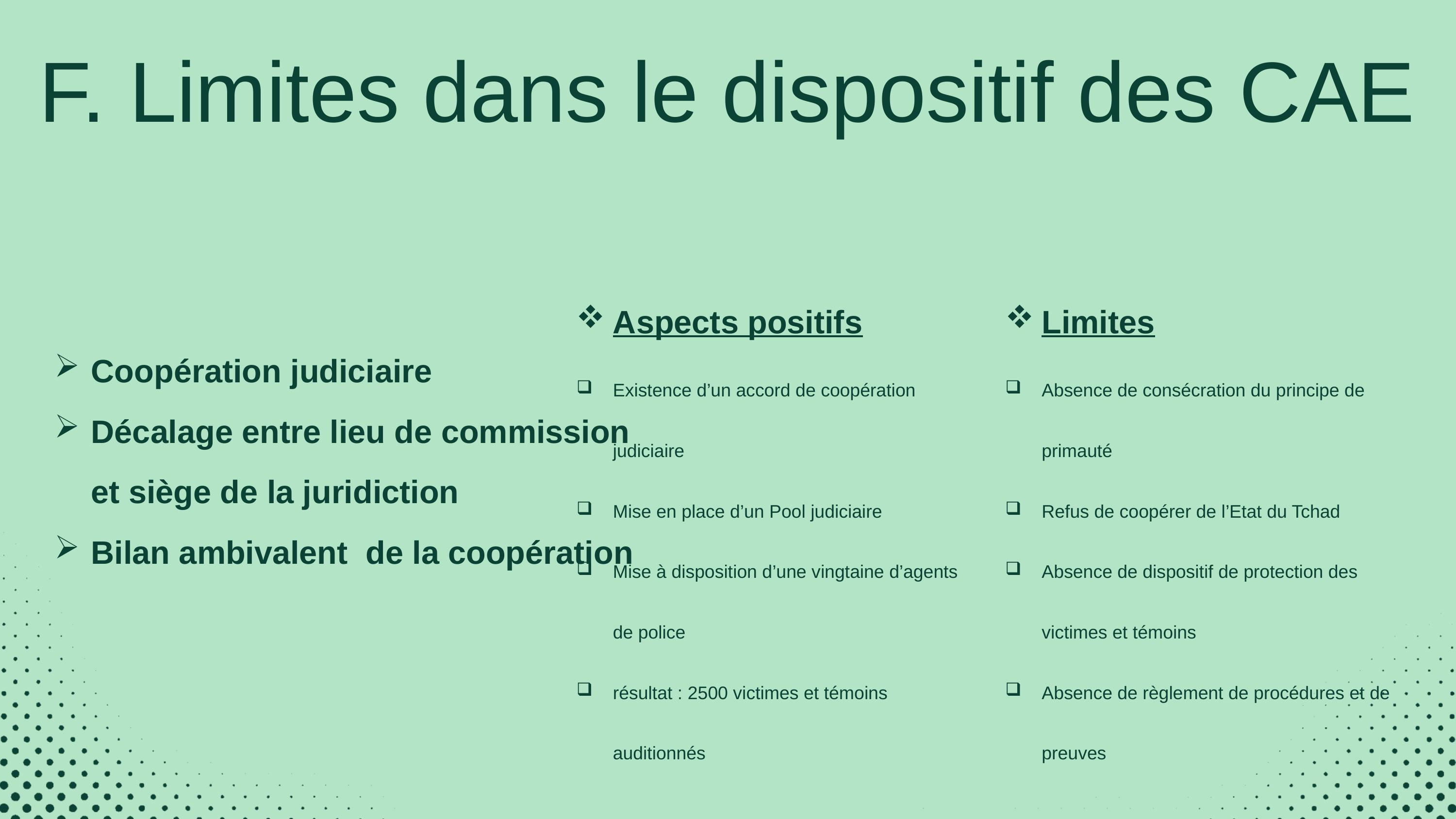

F. Limites dans le dispositif des CAE
Aspects positifs
Existence d’un accord de coopération judiciaire
Mise en place d’un Pool judiciaire
Mise à disposition d’une vingtaine d’agents de police
résultat : 2500 victimes et témoins auditionnés

Limites
Absence de consécration du principe de primauté
Refus de coopérer de l’Etat du Tchad
Absence de dispositif de protection des victimes et témoins
Absence de règlement de procédures et de preuves

Coopération judiciaire
Décalage entre lieu de commission et siège de la juridiction
Bilan ambivalent  de la coopération